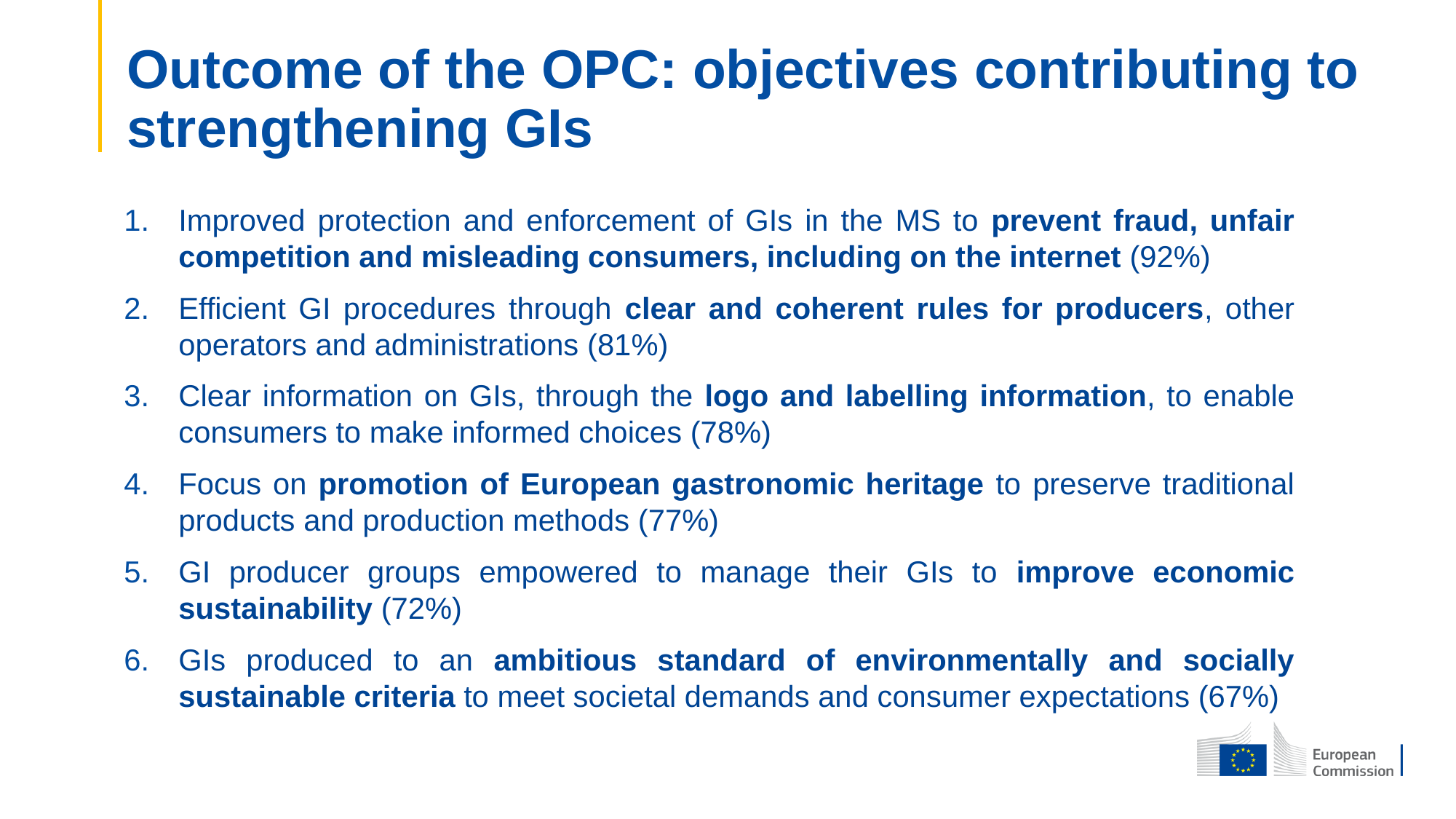

# Outcome of the OPC: objectives contributing to strengthening GIs
Improved protection and enforcement of GIs in the MS to prevent fraud, unfair competition and misleading consumers, including on the internet (92%)
Efficient GI procedures through clear and coherent rules for producers, other operators and administrations (81%)
Clear information on GIs, through the logo and labelling information, to enable consumers to make informed choices (78%)
Focus on promotion of European gastronomic heritage to preserve traditional products and production methods (77%)
GI producer groups empowered to manage their GIs to improve economic sustainability (72%)
GIs produced to an ambitious standard of environmentally and socially sustainable criteria to meet societal demands and consumer expectations (67%)